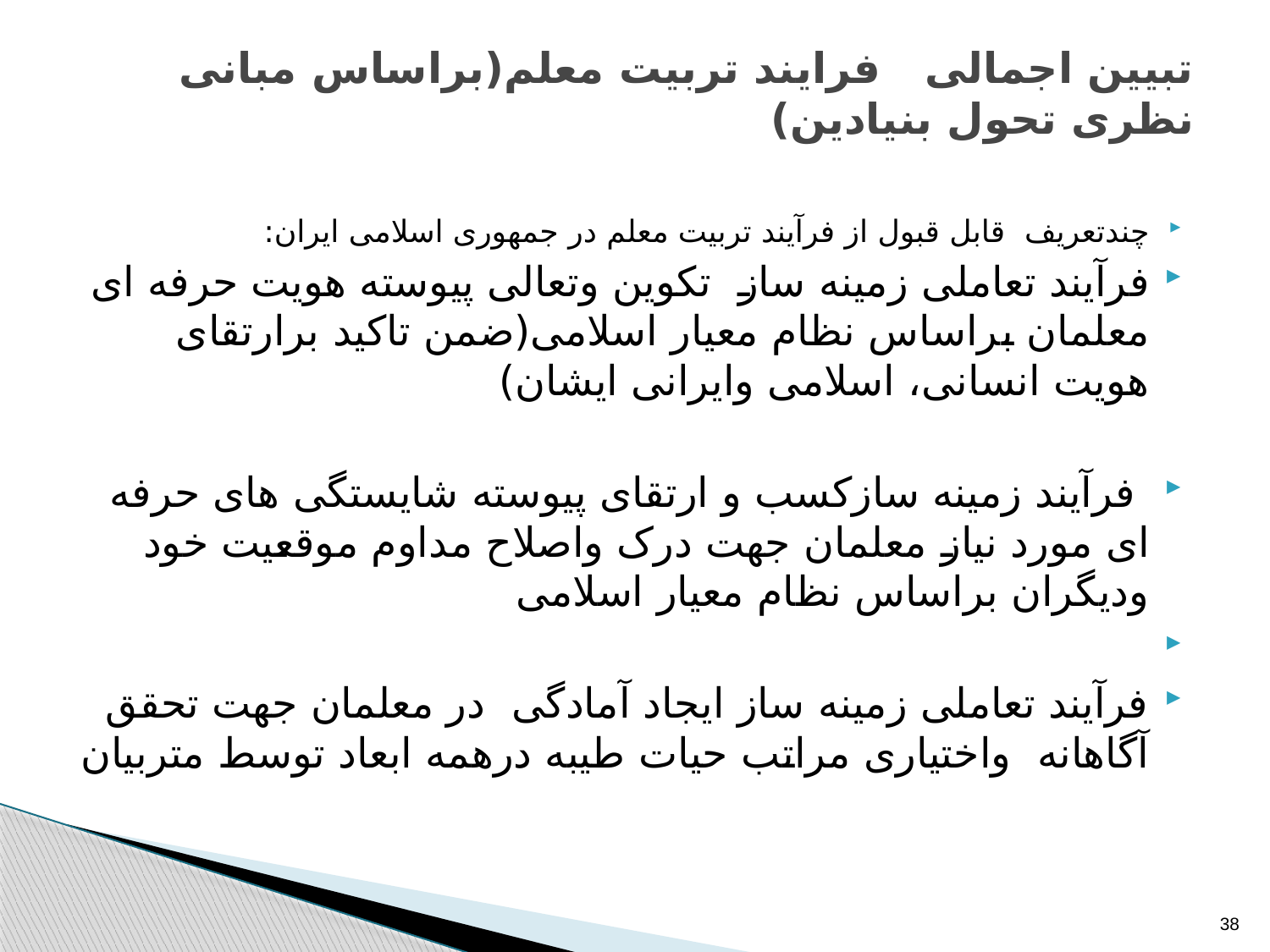

# تبیین اجمالی   فرایند تربیت معلم(براساس مبانی نظری تحول بنیادین)
چندتعریف  قابل قبول از فرآیند تربیت معلم در جمهوری اسلامی ایران:
فرآیند تعاملی زمینه ساز  تکوین وتعالی پیوسته هویت حرفه ای معلمان براساس نظام معیار اسلامی(ضمن تاکید برارتقای هویت انسانی، اسلامی وایرانی ایشان)

 فرآیند زمینه سازکسب و ارتقای پیوسته شایستگی های حرفه ای مورد نیاز معلمان جهت درک واصلاح مداوم موقعیت خود ودیگران براساس نظام معیار اسلامی

فرآیند تعاملی زمینه ساز ایجاد آمادگی  در معلمان جهت تحقق آگاهانه  واختیاری مراتب حیات طیبه درهمه ابعاد توسط متربیان

38